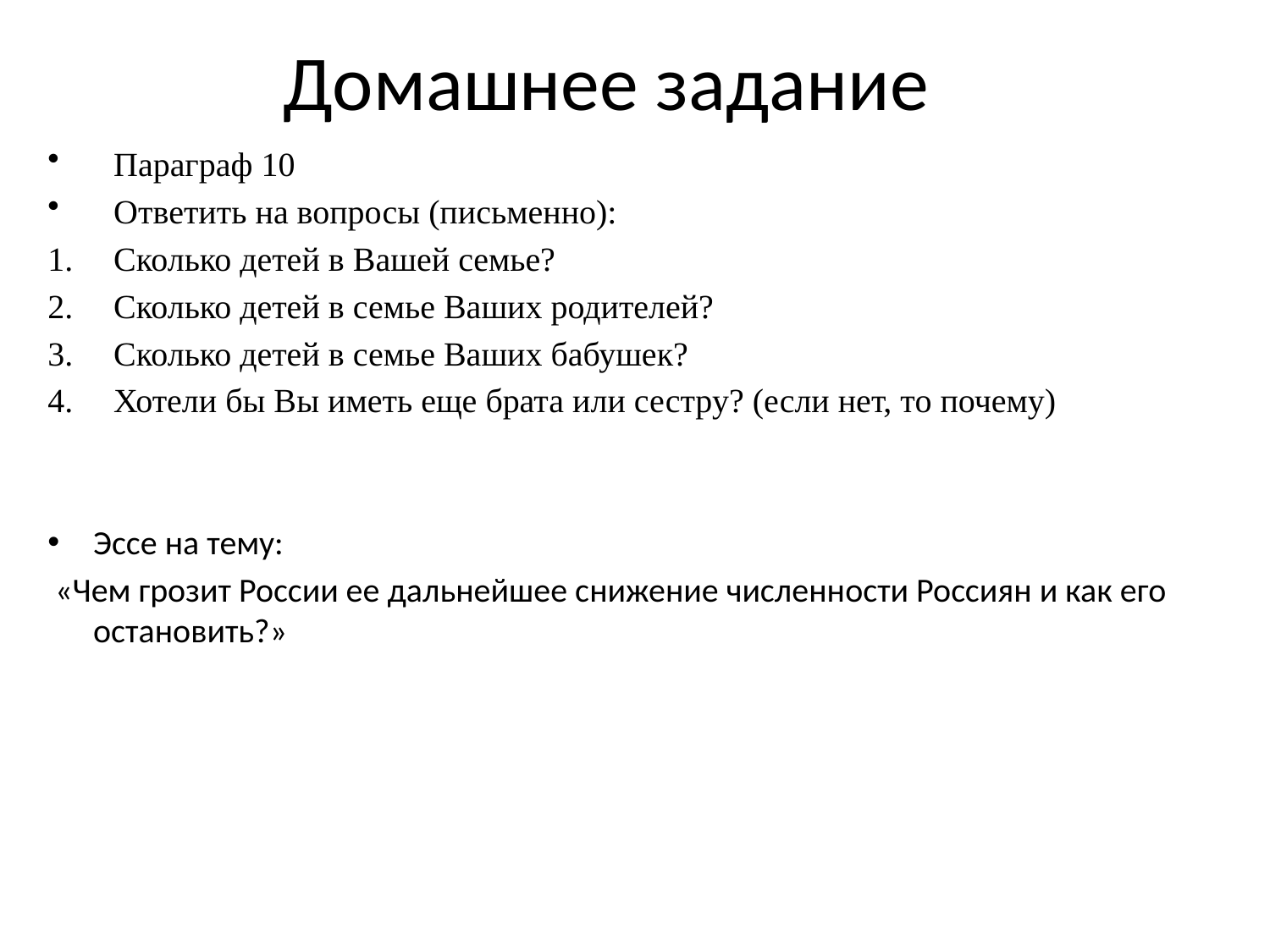

# Домашнее задание
Параграф 10
Ответить на вопросы (письменно):
Сколько детей в Вашей семье?
Сколько детей в семье Ваших родителей?
Сколько детей в семье Ваших бабушек?
Хотели бы Вы иметь еще брата или сестру? (если нет, то почему)

Эссе на тему:
 «Чем грозит России ее дальнейшее снижение численности Россиян и как его остановить?»